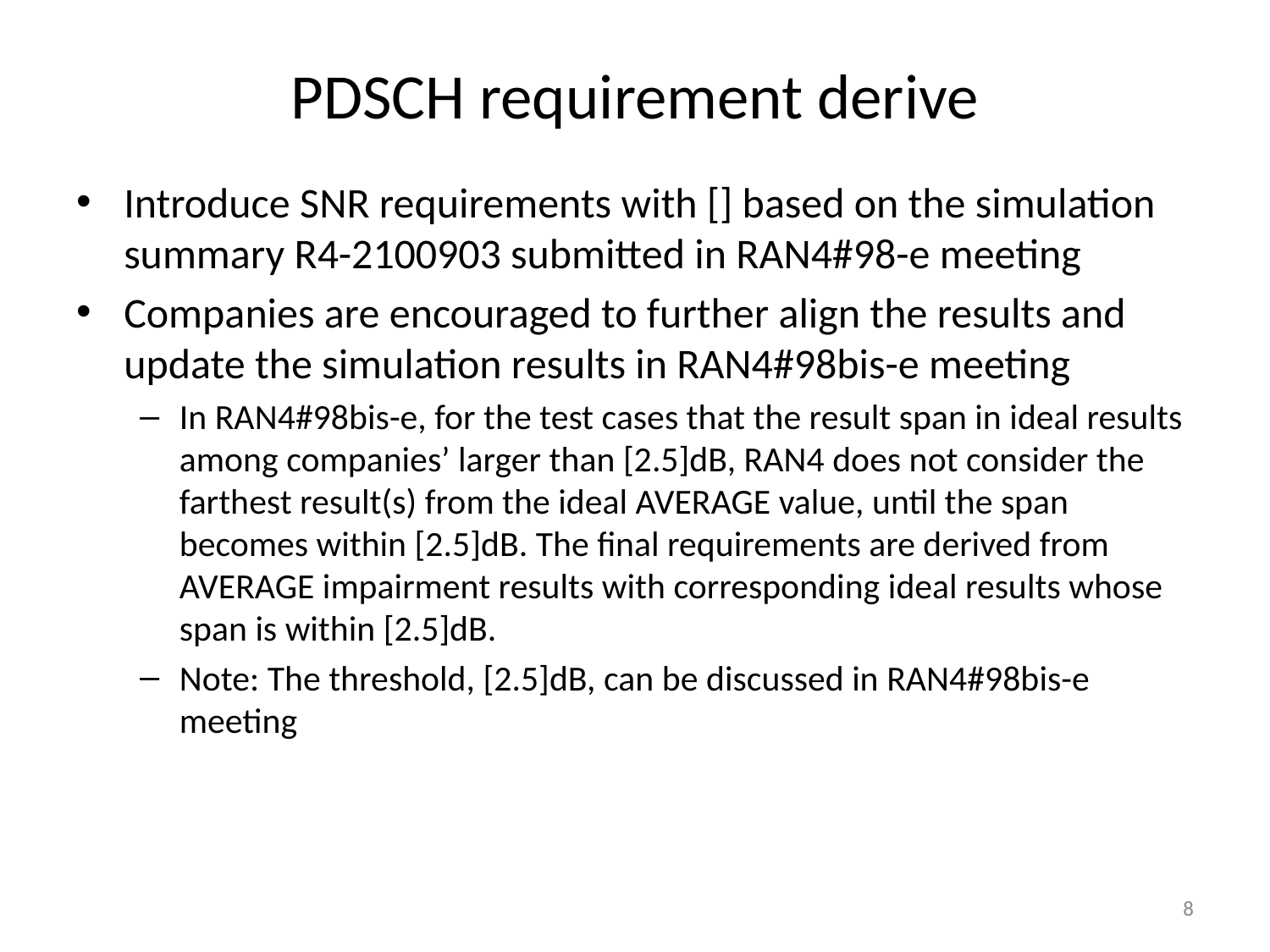

# PDSCH requirement derive
Introduce SNR requirements with [] based on the simulation summary R4-2100903 submitted in RAN4#98-e meeting
Companies are encouraged to further align the results and update the simulation results in RAN4#98bis-e meeting
In RAN4#98bis-e, for the test cases that the result span in ideal results among companies’ larger than [2.5]dB, RAN4 does not consider the farthest result(s) from the ideal AVERAGE value, until the span becomes within [2.5]dB. The final requirements are derived from AVERAGE impairment results with corresponding ideal results whose span is within [2.5]dB.
Note: The threshold, [2.5]dB, can be discussed in RAN4#98bis-e meeting
8